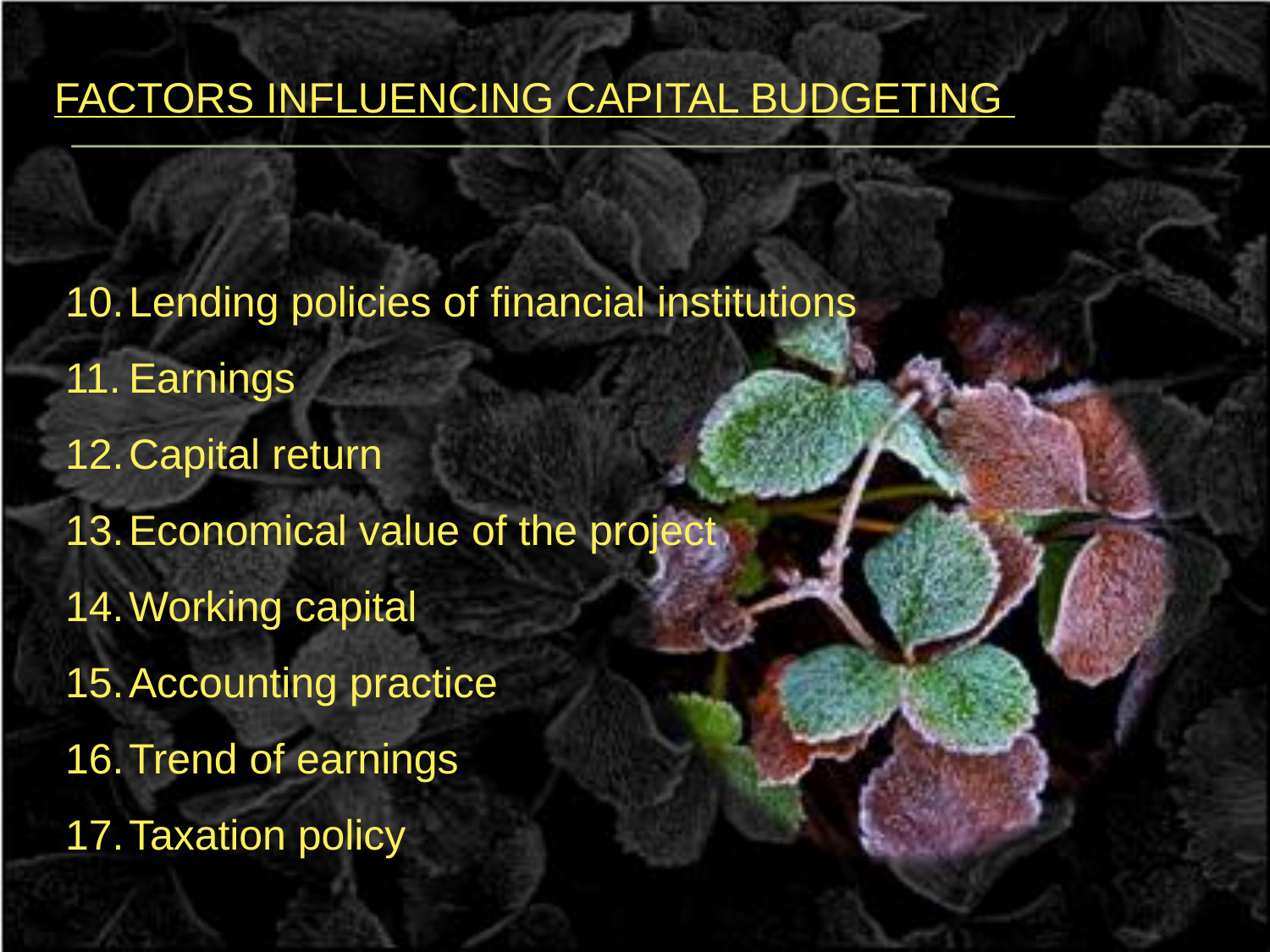

# Factors influencing capital budgeting

Lending policies of financial institutions
Earnings
Capital return
Economical value of the project
Working capital
Accounting practice
Trend of earnings
Taxation policy